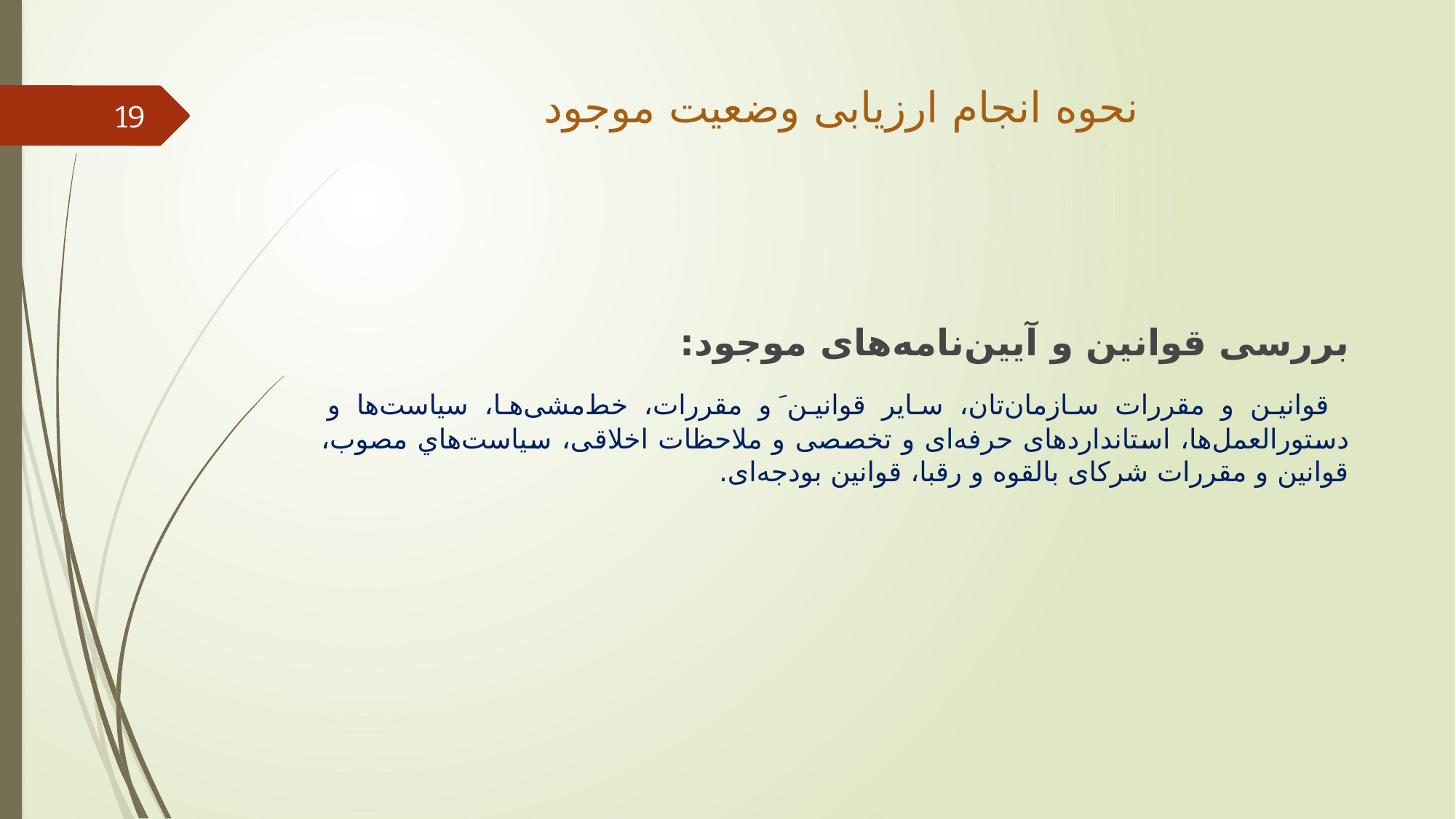

# نحوه انجام ارزیابی وضعیت موجود
19

بررسی قوانین و آیین‌نامه‌های موجود:
 قوانین و مقررات سازمان‌تان، سایر قوانین َو مقررات، خط‌مشی‌ها، سیاست‌ها و دستورالعمل‌ها، استانداردهای حرفه‌ای و تخصصی و ملاحظات اخلاقی، سیاست‌هاي مصوب، قوانین و مقررات شرکای بالقوه و رقبا، قوانین بودجه‌ای.